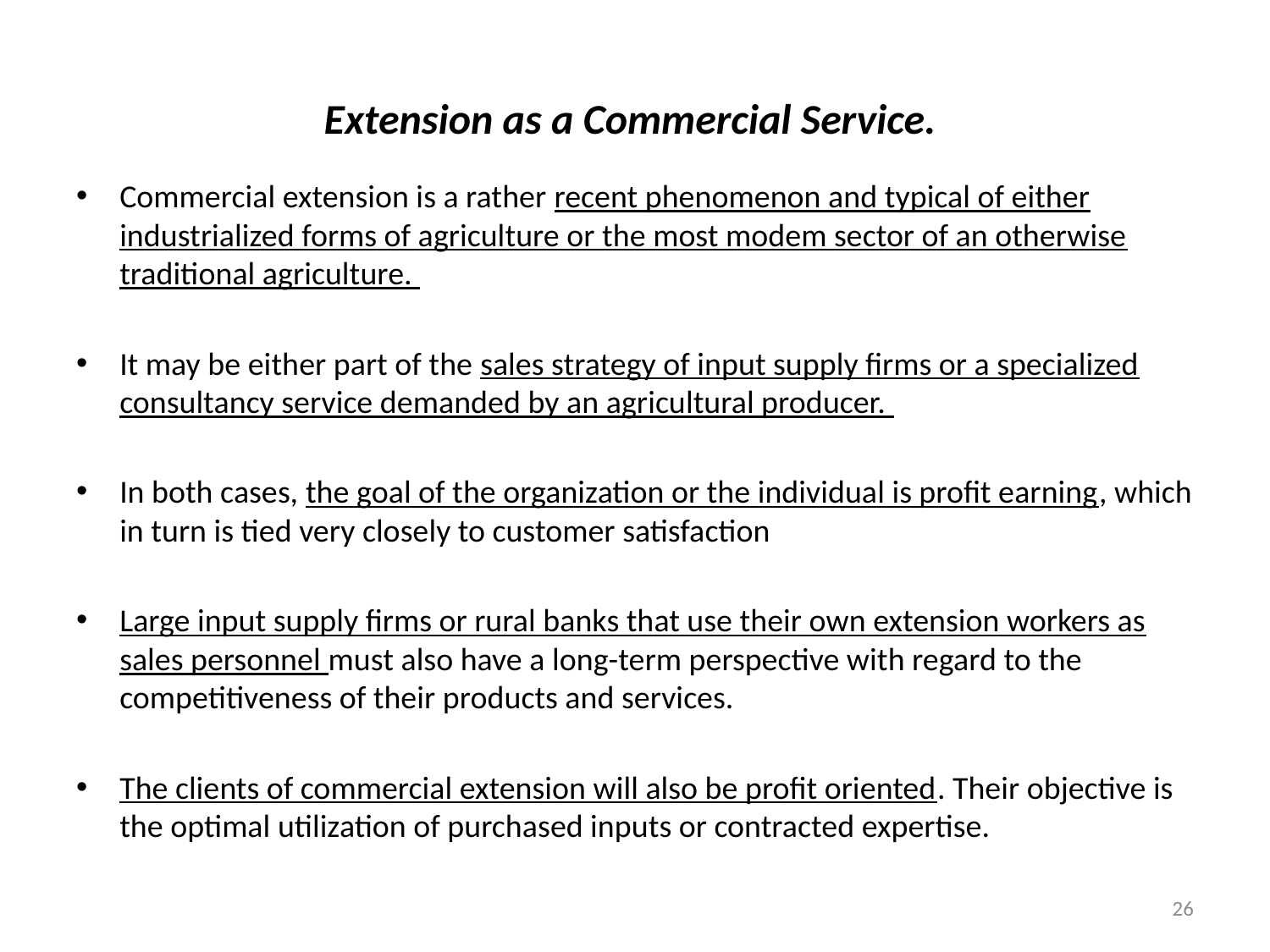

# Extension as a Commercial Service.
Commercial extension is a rather recent phenomenon and typical of either industrialized forms of agriculture or the most modem sector of an otherwise traditional agriculture.

It may be either part of the sales strategy of input supply firms or a specialized consultancy service demanded by an agricultural producer.

In both cases, the goal of the organization or the individual is profit earning, which in turn is tied very closely to customer satisfaction

Large input supply firms or rural banks that use their own extension workers as sales personnel must also have a long-term perspective with regard to the competitiveness of their products and services.

The clients of commercial extension will also be profit oriented. Their objective is the optimal utilization of purchased inputs or contracted expertise.

26